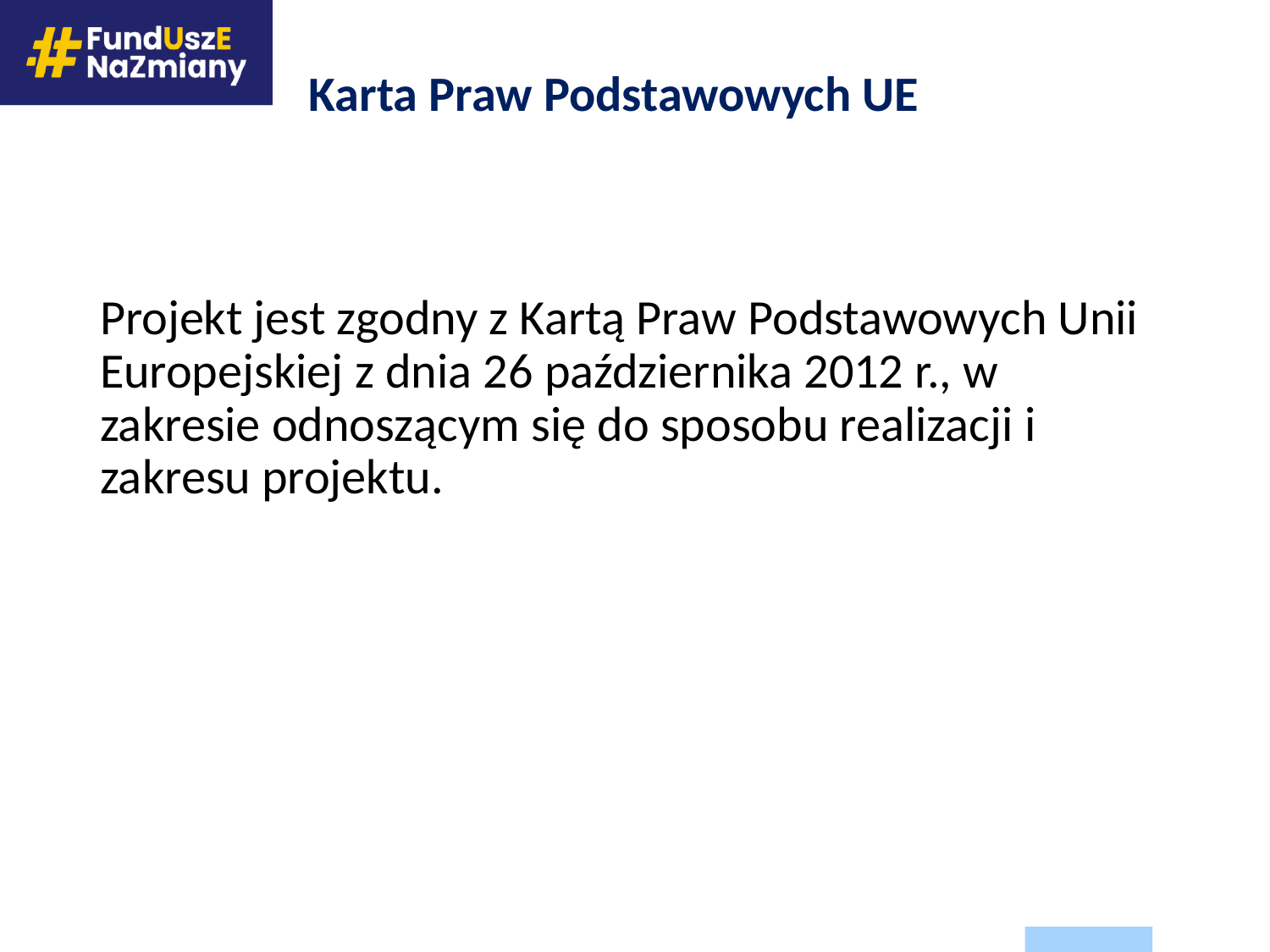

# Karta Praw Podstawowych UE
Projekt jest zgodny z Kartą Praw Podstawowych Unii Europejskiej z dnia 26 października 2012 r., w zakresie odnoszącym się do sposobu realizacji i zakresu projektu.